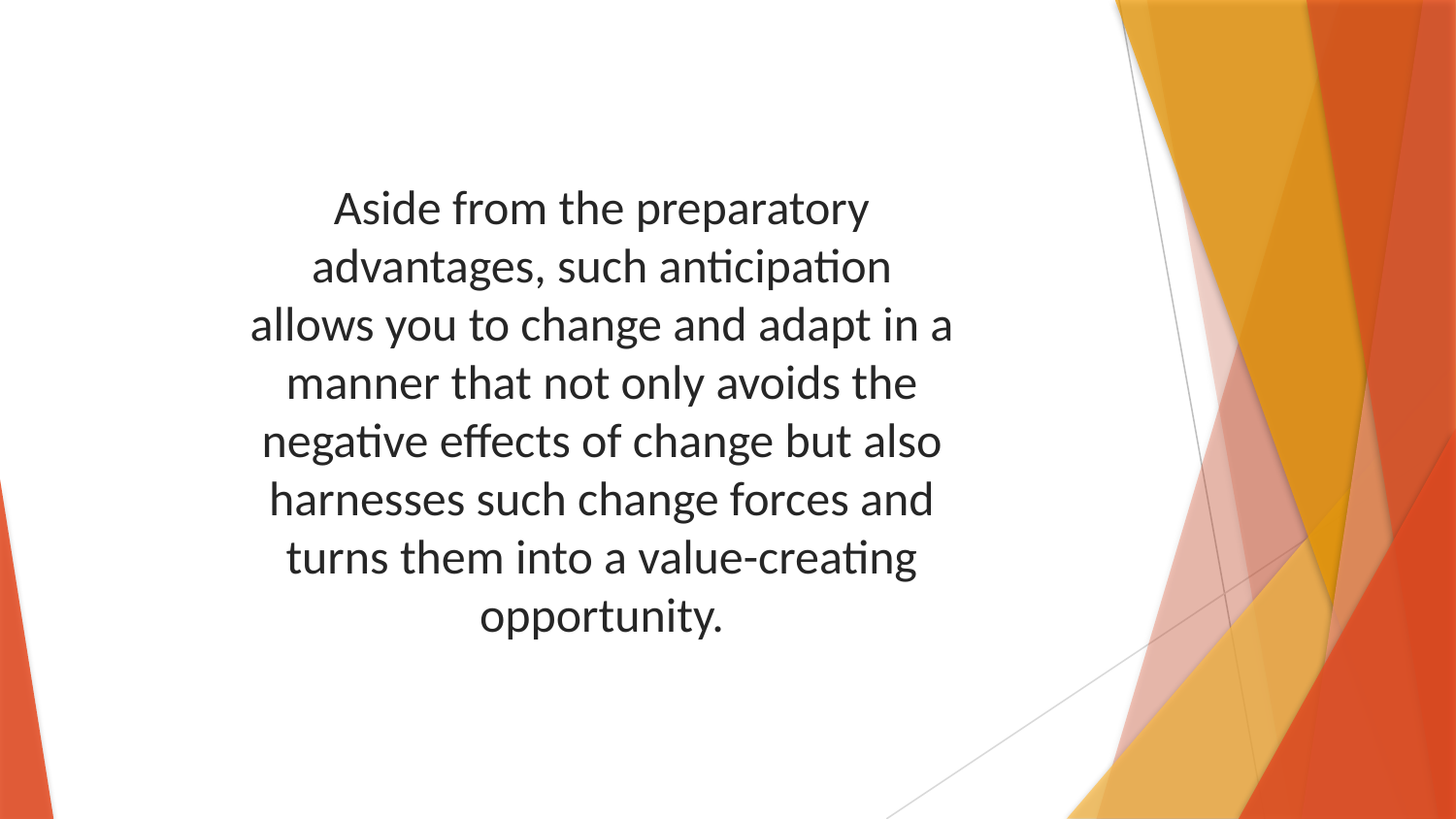

Aside from the preparatory advantages, such anticipation allows you to change and adapt in a manner that not only avoids the negative effects of change but also harnesses such change forces and turns them into a value-creating opportunity.